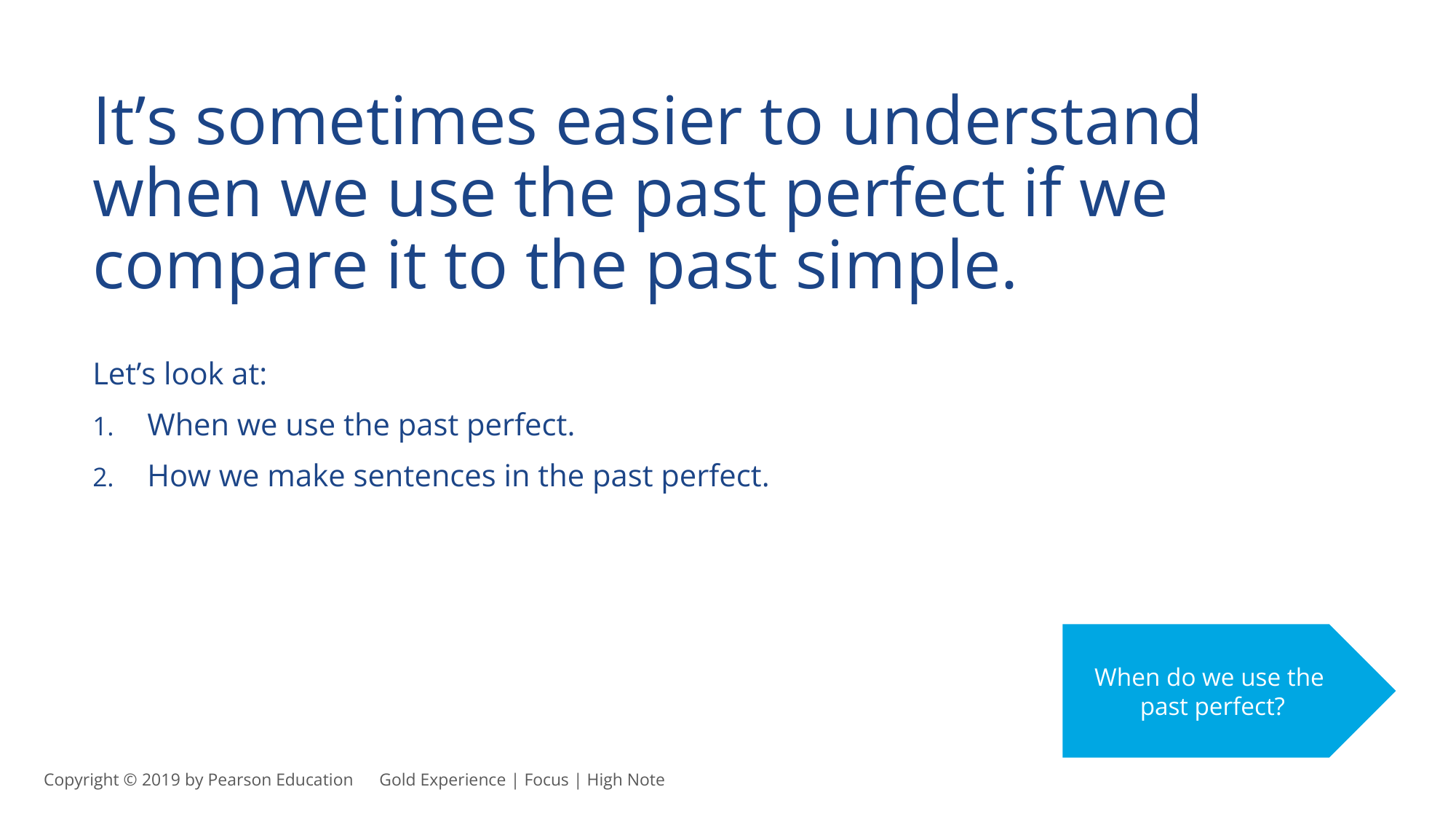

It’s sometimes easier to understand when we use the past perfect if we compare it to the past simple.
Let’s look at:
When we use the past perfect.
How we make sentences in the past perfect.

When do we use the
past perfect?
Copyright © 2019 by Pearson Education      Gold Experience | Focus | High Note